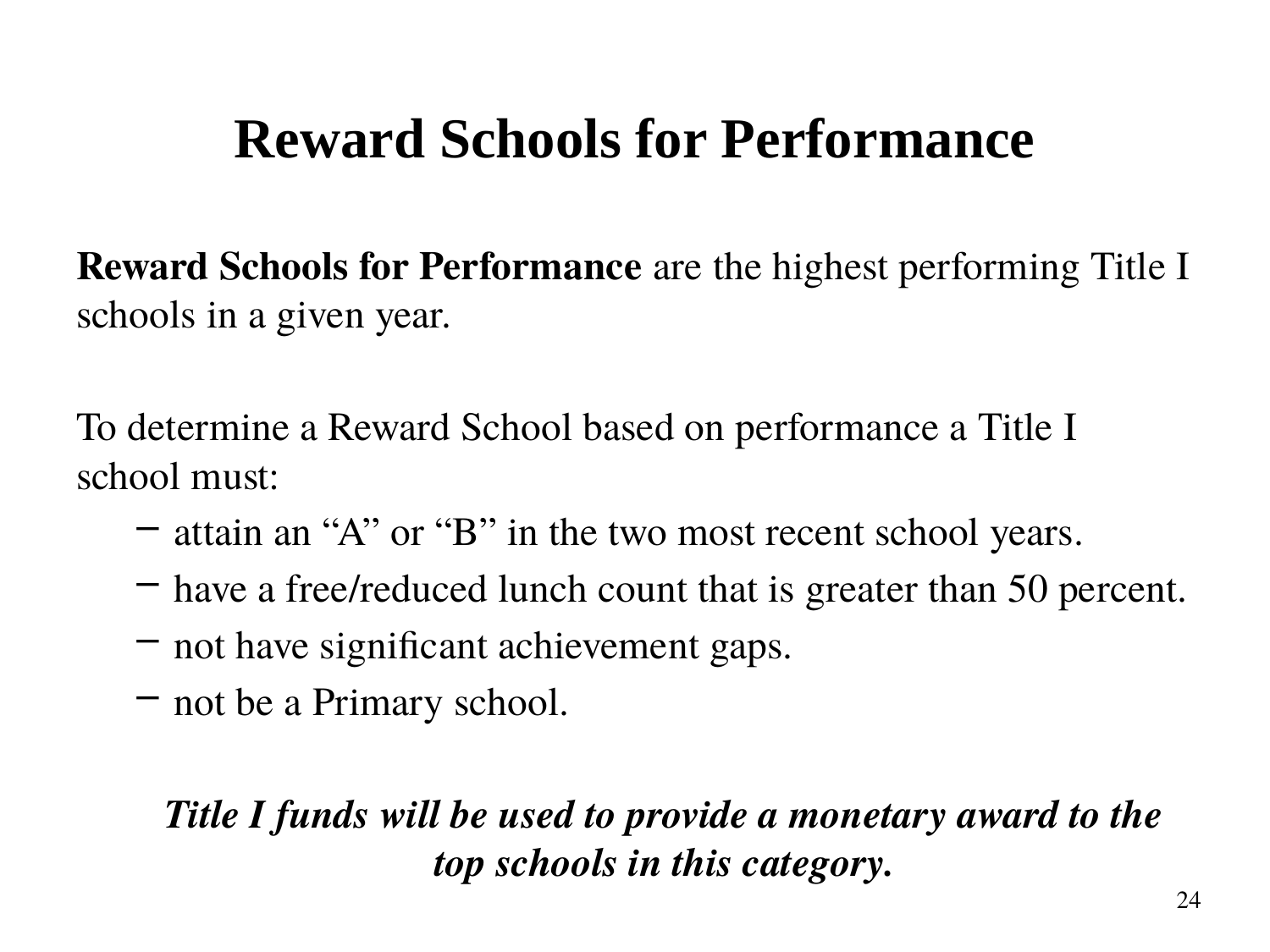

Reward Schools for Performance
# Reward Schools for Performance are the highest performing Title I schools in a given year.

To determine a Reward School based on performance a Title I school must:
attain an “A” or “B” in the two most recent school years.
have a free/reduced lunch count that is greater than 50 percent.
not have significant achievement gaps.
not be a Primary school.

Title I funds will be used to provide a monetary award to the top schools in this category.

24